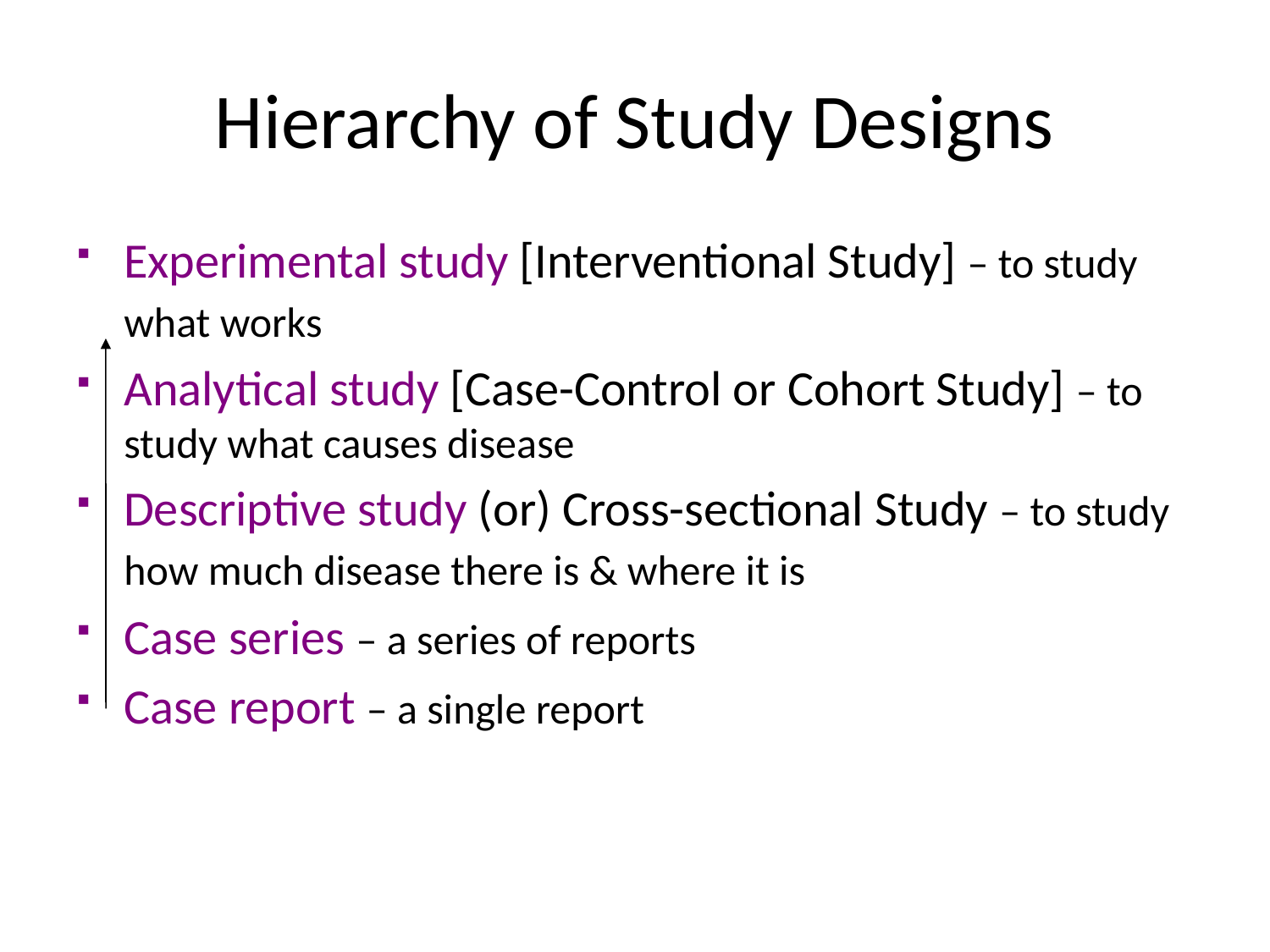

# Hierarchy of Study Designs
Experimental study [Interventional Study] – to study what works
Analytical study [Case-Control or Cohort Study] – to study what causes disease
Descriptive study (or) Cross-sectional Study – to study how much disease there is & where it is
Case series – a series of reports
Case report – a single report